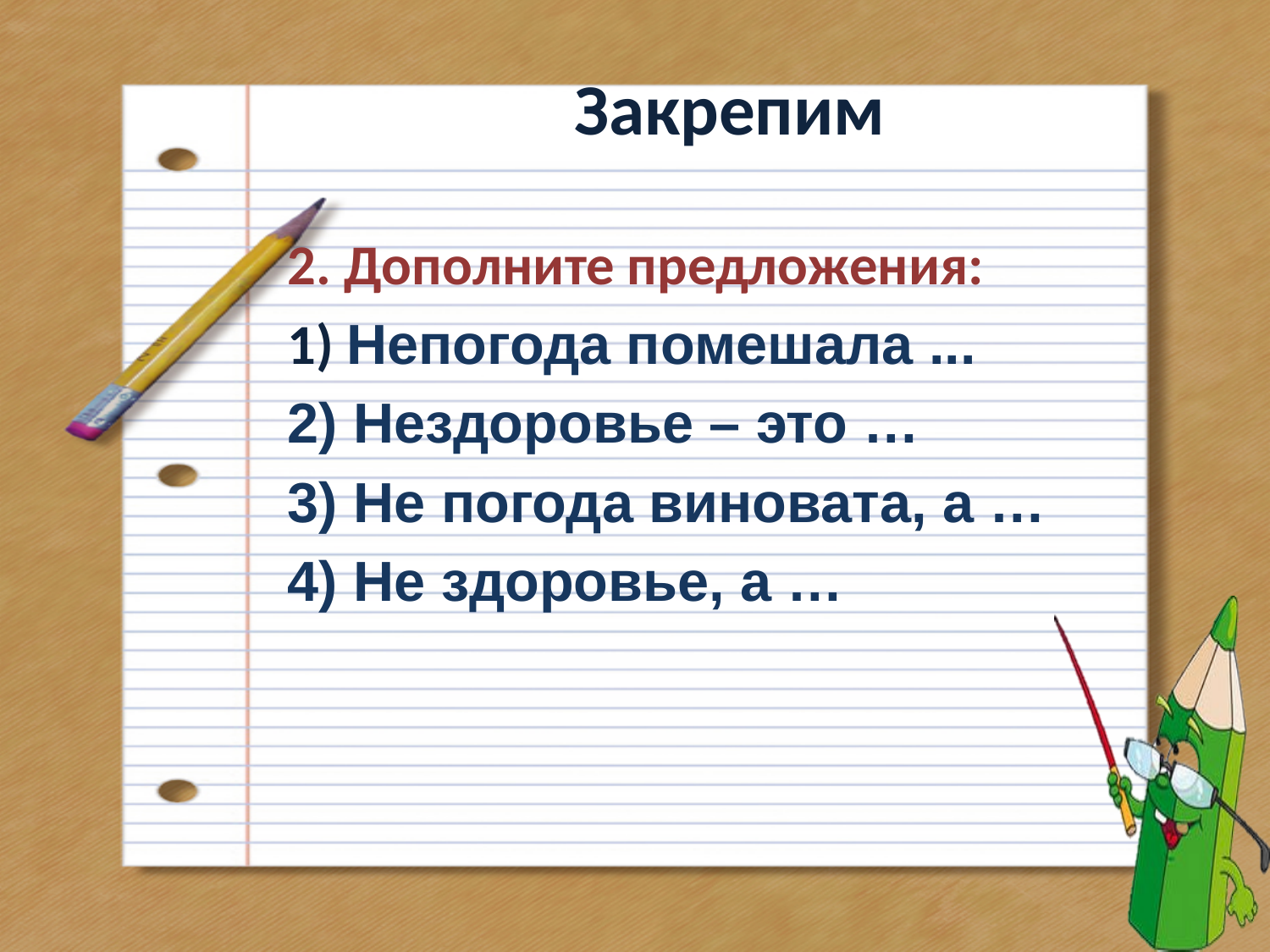

# Закрепим
2. Дополните предложения:
1) Непогода помешала ...
2) Нездоровье – это …
3) Не погода виновата, а …
4) Не здоровье, а …